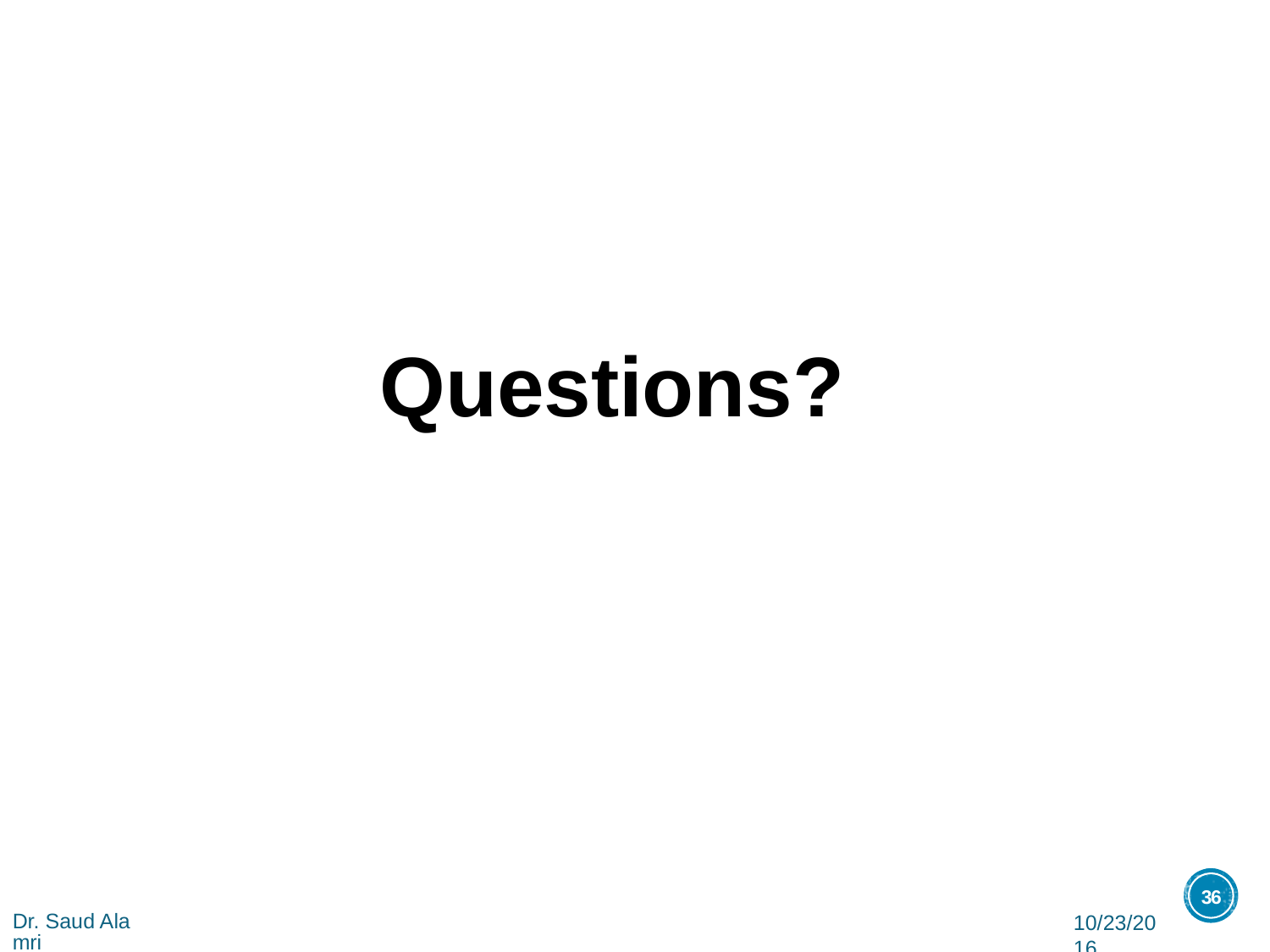

# Questions?
36
Dr. Saud Alamri
10/23/2016